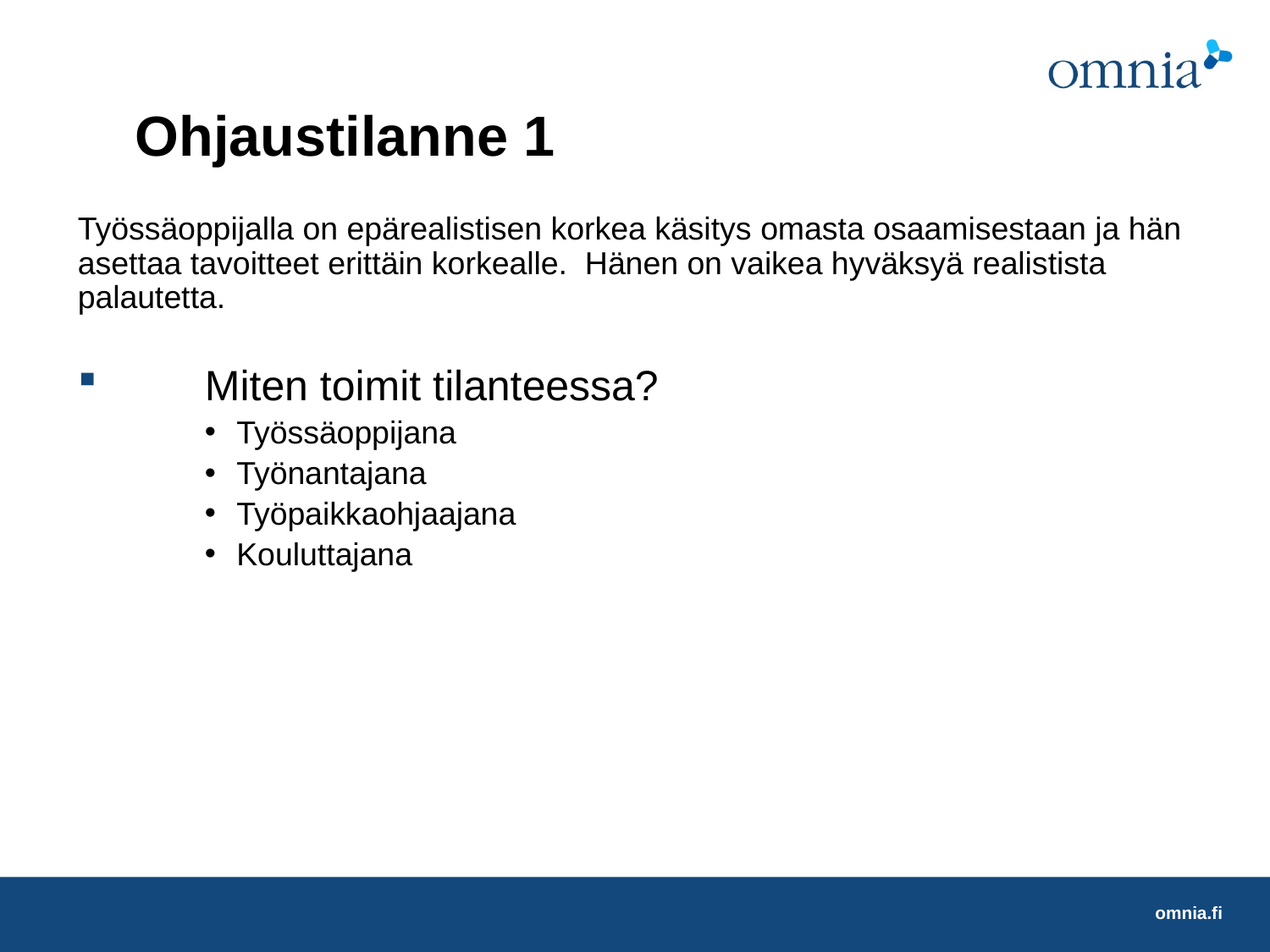

# Ohjaustilanne 1
Työssäoppijalla on epärealistisen korkea käsitys omasta osaamisestaan ja hän  asettaa tavoitteet erittäin korkealle.  Hänen on vaikea hyväksyä realistista palautetta.

	Miten toimit tilanteessa?
Työssäoppijana
Työnantajana
Työpaikkaohjaajana
Kouluttajana